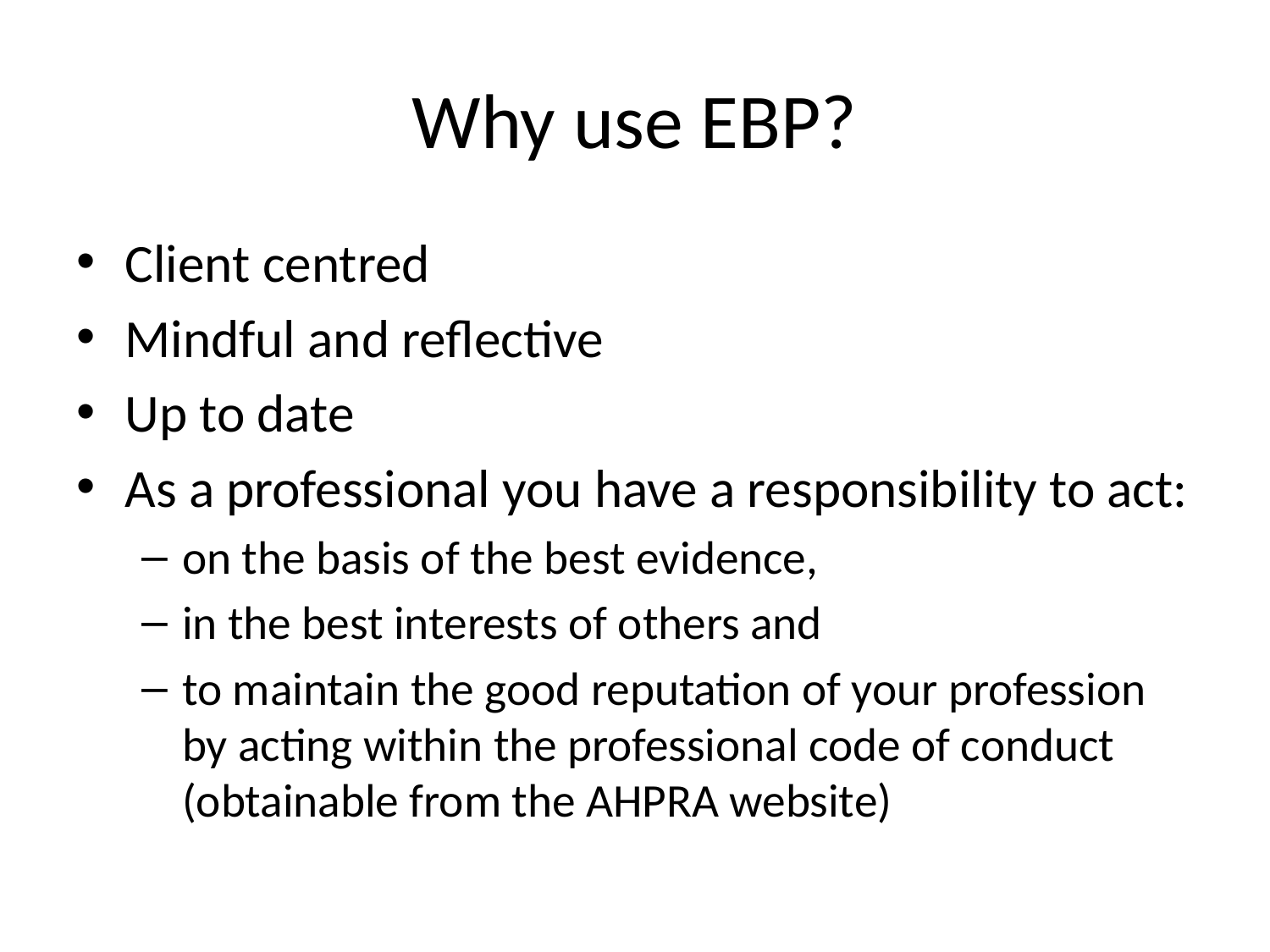

# Why use EBP?
Client centred
Mindful and reflective
Up to date
As a professional you have a responsibility to act:
on the basis of the best evidence,
in the best interests of others and
to maintain the good reputation of your profession by acting within the professional code of conduct (obtainable from the AHPRA website)